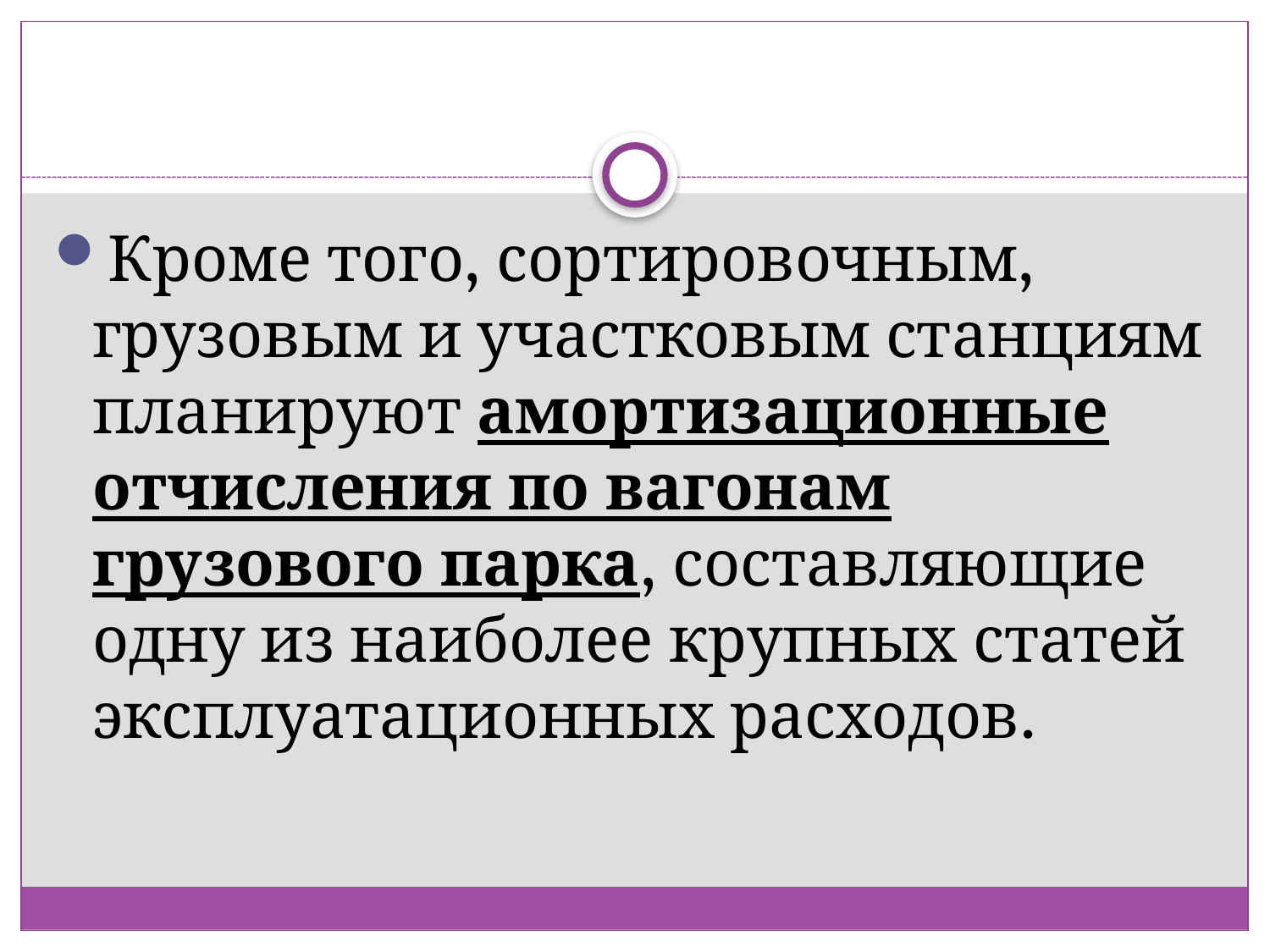

#
Кроме того, сортировочным, грузовым и участковым станциям планируют амортизационные отчисления по вагонам грузового парка, составляющие одну из наиболее крупных статей эксплуатационных расходов.